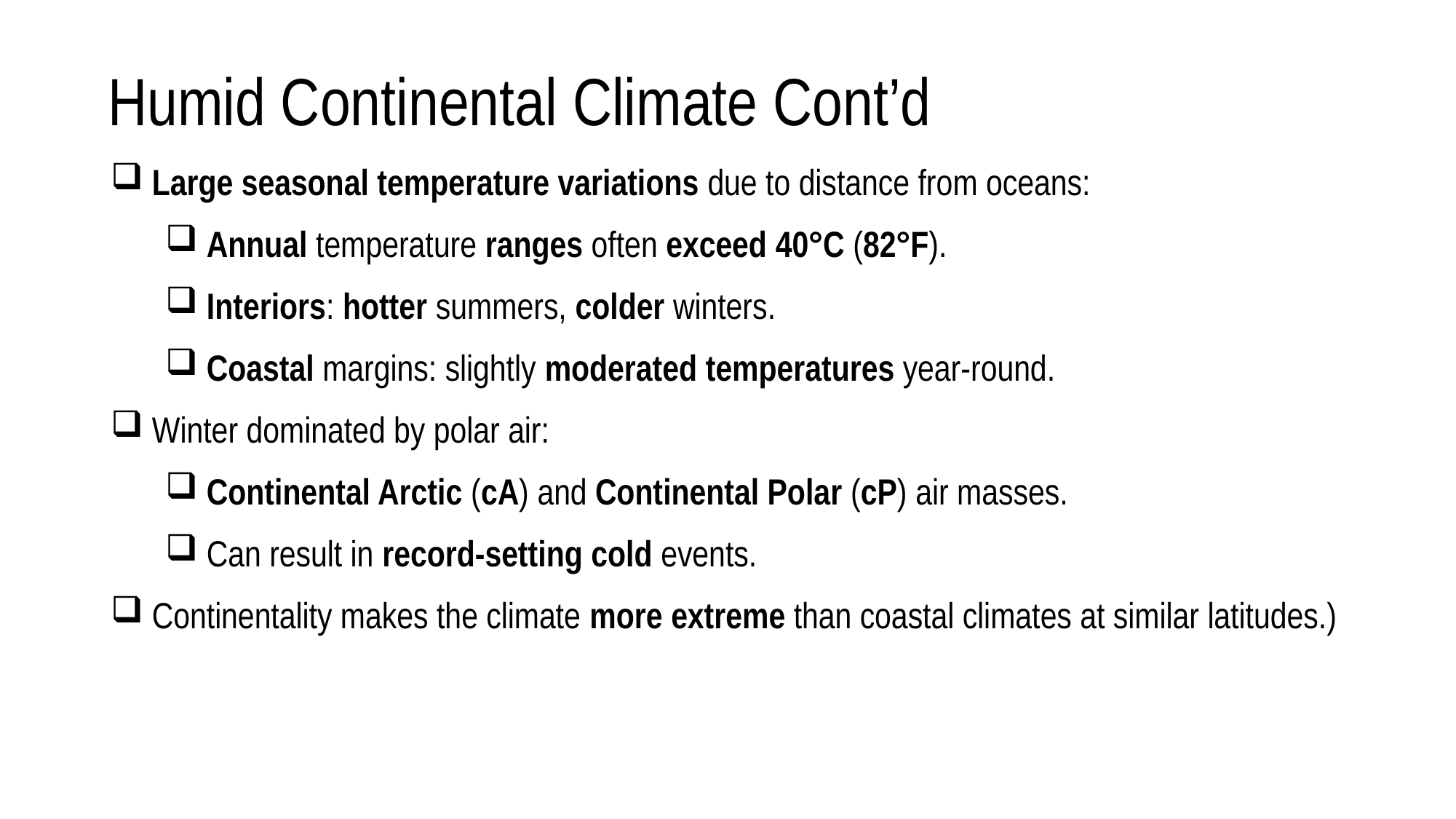

# Humid Continental Climate Cont’d
 Large seasonal temperature variations due to distance from oceans:
 Annual temperature ranges often exceed 40°C (82°F).
 Interiors: hotter summers, colder winters.
 Coastal margins: slightly moderated temperatures year-round.
 Winter dominated by polar air:
 Continental Arctic (cA) and Continental Polar (cP) air masses.
 Can result in record-setting cold events.
 Continentality makes the climate more extreme than coastal climates at similar latitudes.)